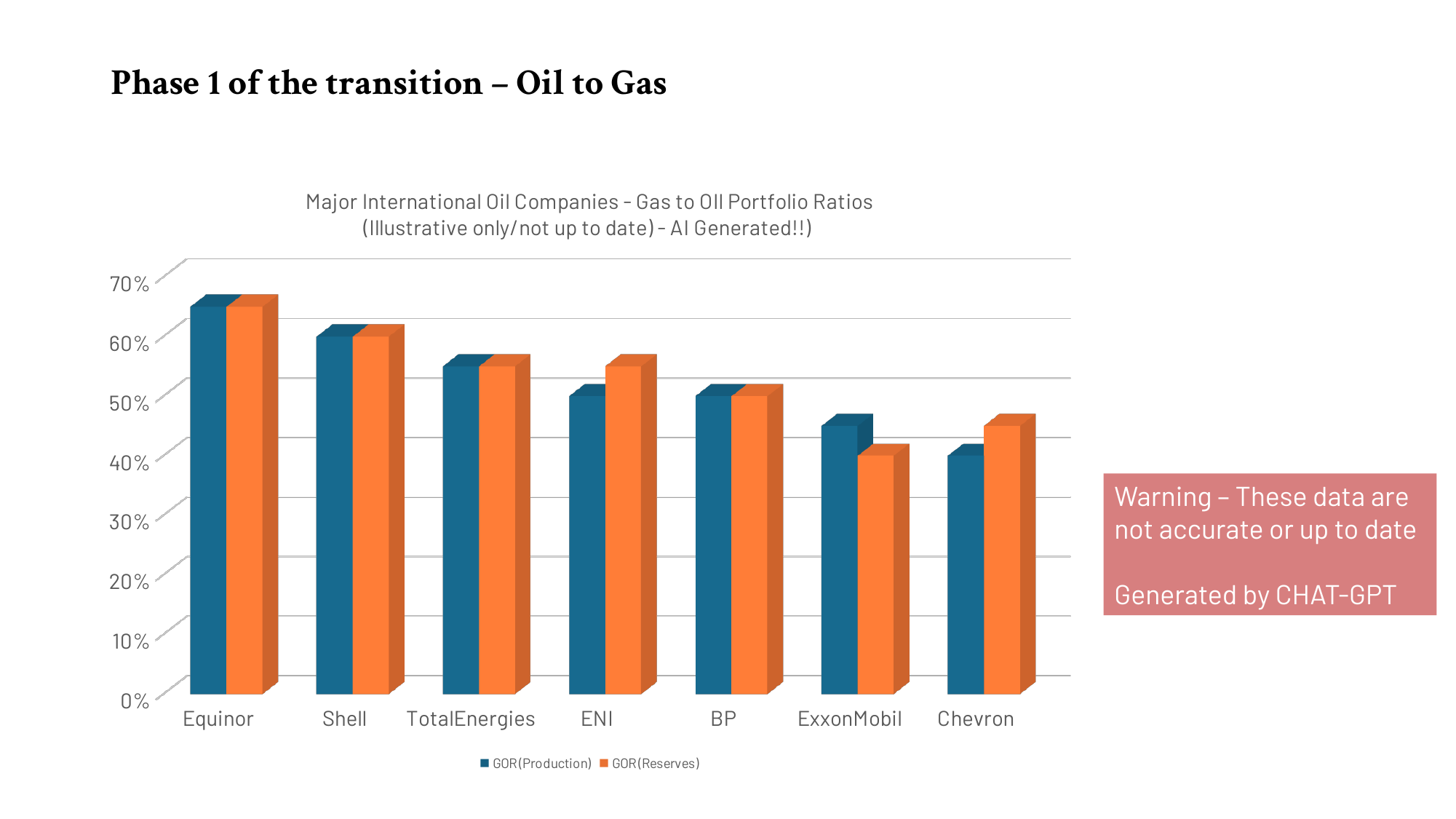

# Phase 1 of the transition – Oil to Gas

[unsupported chart]

Warning – These data are not accurate or up to date

Generated by CHAT-GPT